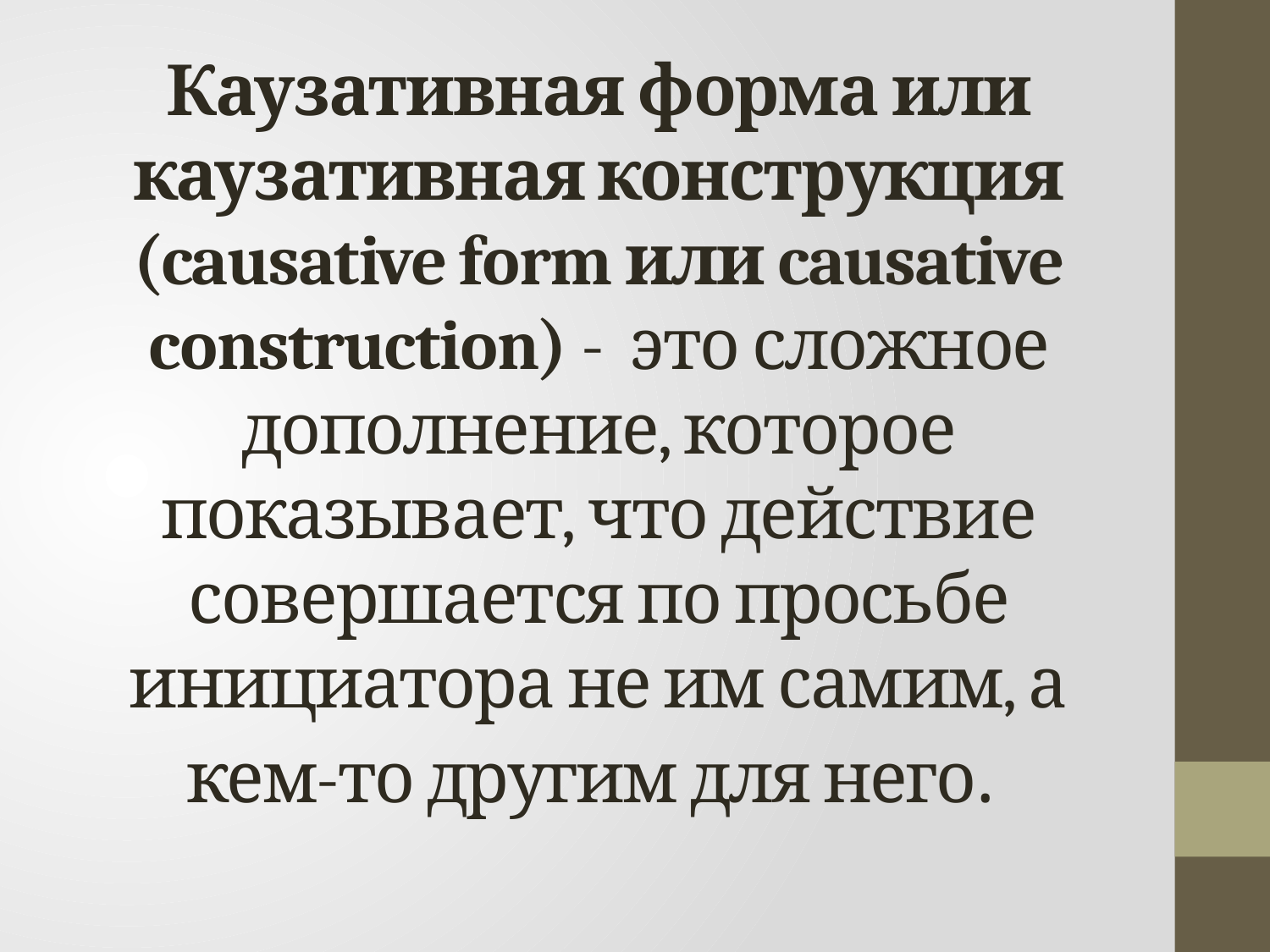

# Каузативная форма или каузативная конструкция (causative form или causative construction) -  это сложное дополнение, которое показывает, что действие совершается по просьбе инициатора не им самим, а кем-то другим для него.